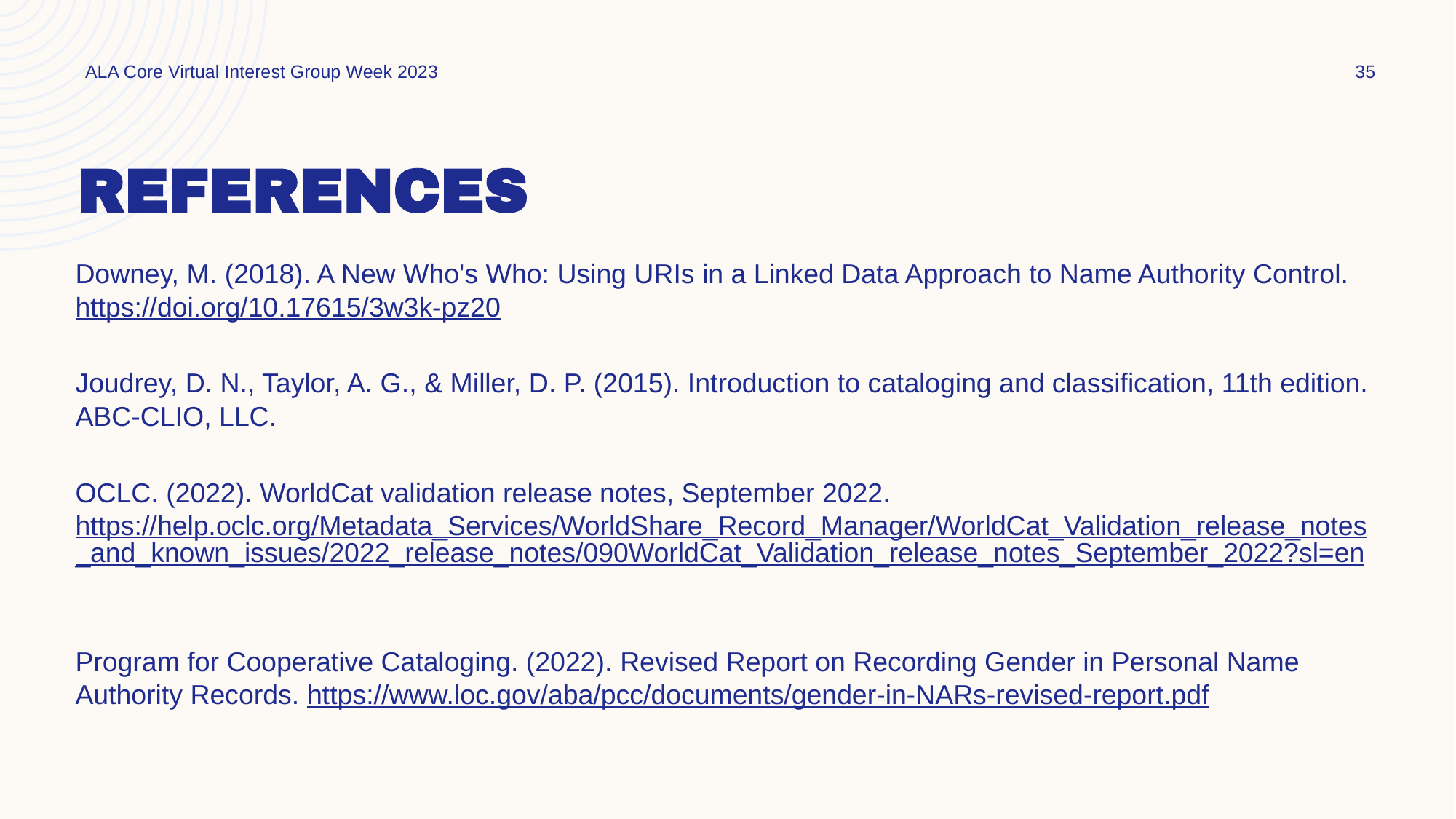

ALA Core Virtual Interest Group Week 2023
35
# References
Downey, M. (2018). A New Who's Who: Using URIs in a Linked Data Approach to Name Authority Control. https://doi.org/10.17615/3w3k-pz20

Joudrey, D. N., Taylor, A. G., & Miller, D. P. (2015). Introduction to cataloging and classification, 11th edition. ABC-CLIO, LLC.

OCLC. (2022). WorldCat validation release notes, September 2022. https://help.oclc.org/Metadata_Services/WorldShare_Record_Manager/WorldCat_Validation_release_notes_and_known_issues/2022_release_notes/090WorldCat_Validation_release_notes_September_2022?sl=en

Program for Cooperative Cataloging. (2022). Revised Report on Recording Gender in Personal Name Authority Records. https://www.loc.gov/aba/pcc/documents/gender-in-NARs-revised-report.pdf